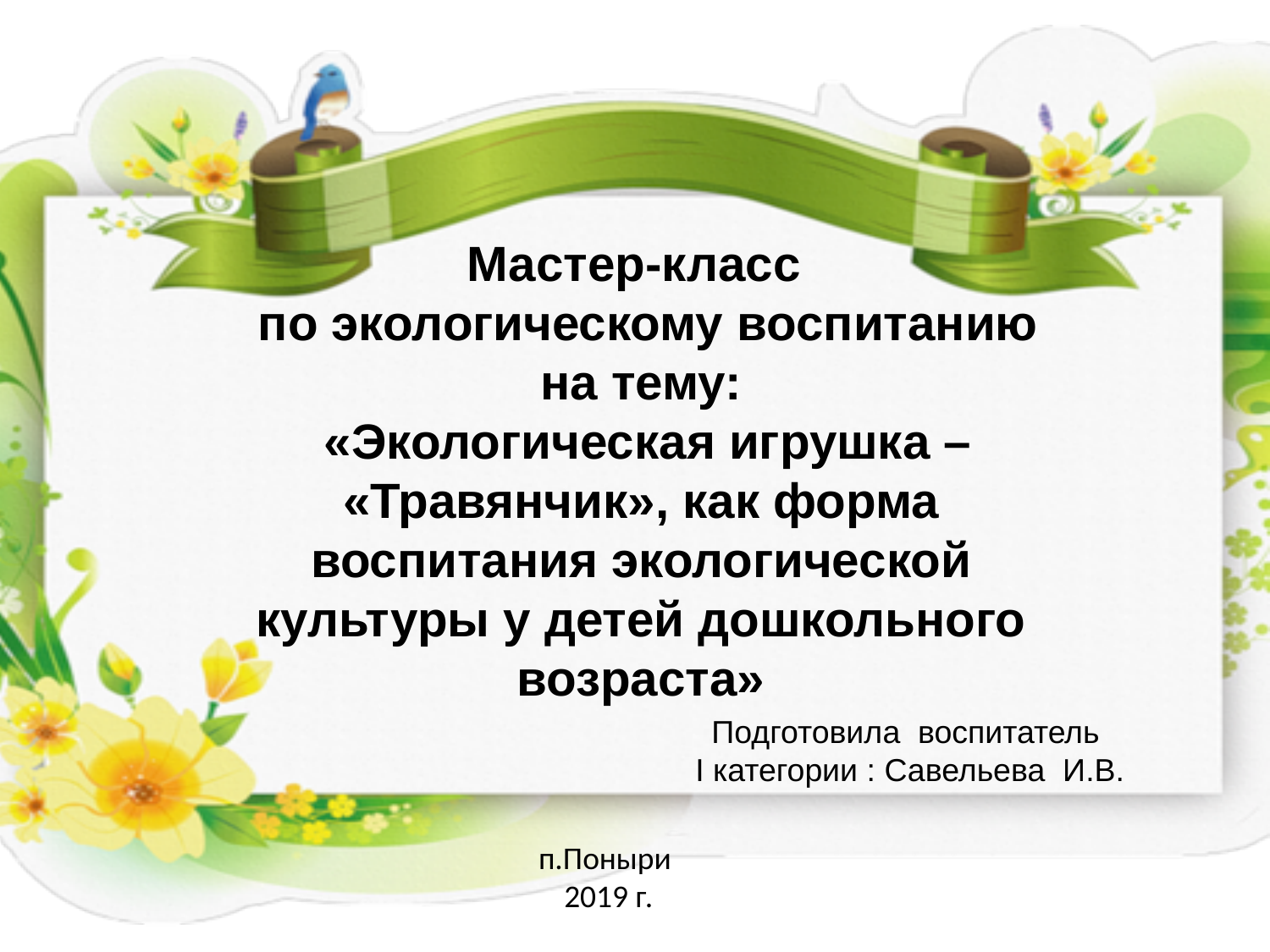

Мастер-класс
 по экологическому воспитанию
на тему:
 «Экологическая игрушка – «Травянчик», как форма воспитания экологической культуры у детей дошкольного возраста»

Подготовила  воспитатель
I категории : Савельева  И.В.

п.Поныри
2019 г.